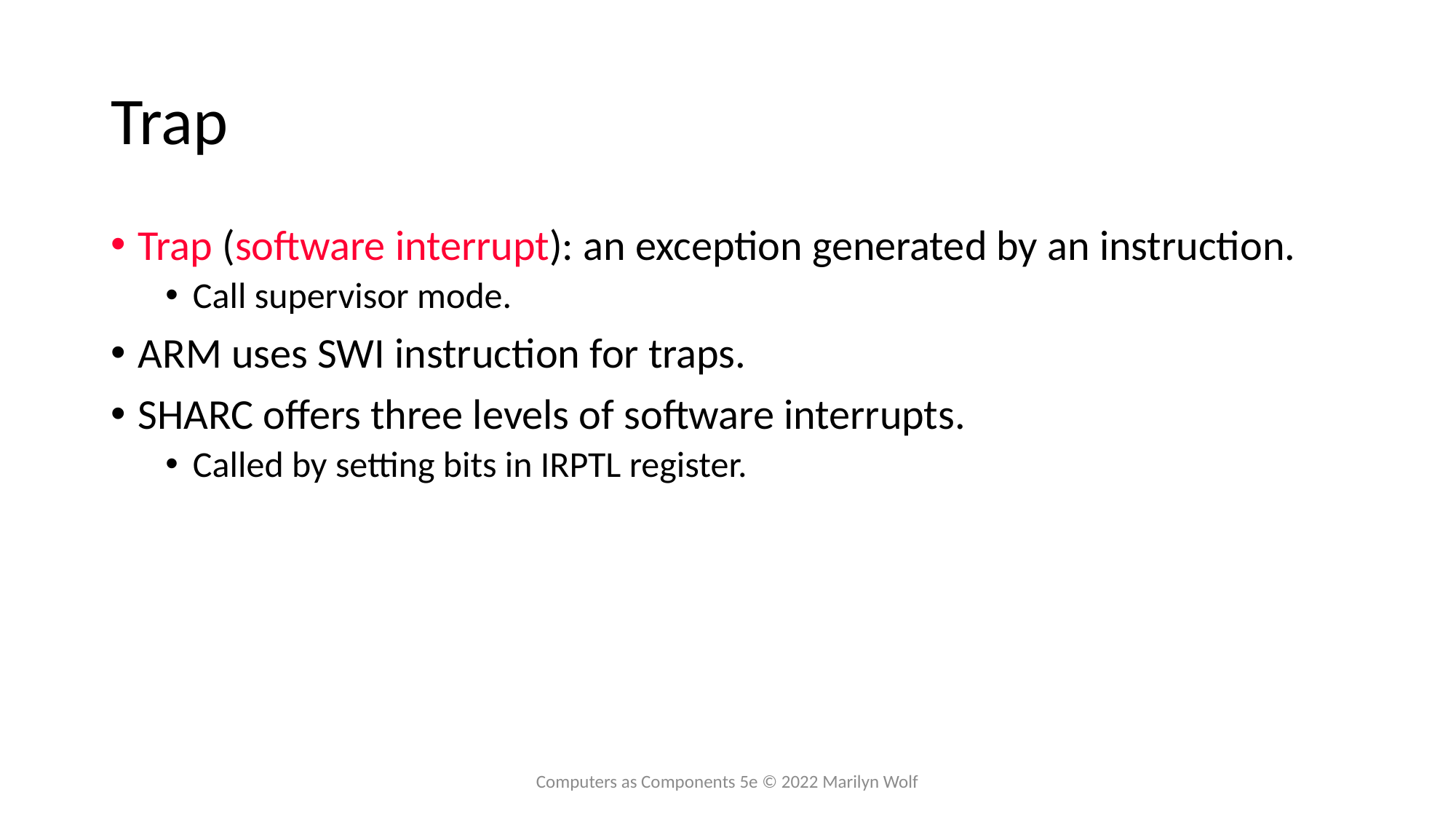

# Trap
Trap (software interrupt): an exception generated by an instruction.
Call supervisor mode.
ARM uses SWI instruction for traps.
SHARC offers three levels of software interrupts.
Called by setting bits in IRPTL register.
Computers as Components 5e © 2022 Marilyn Wolf